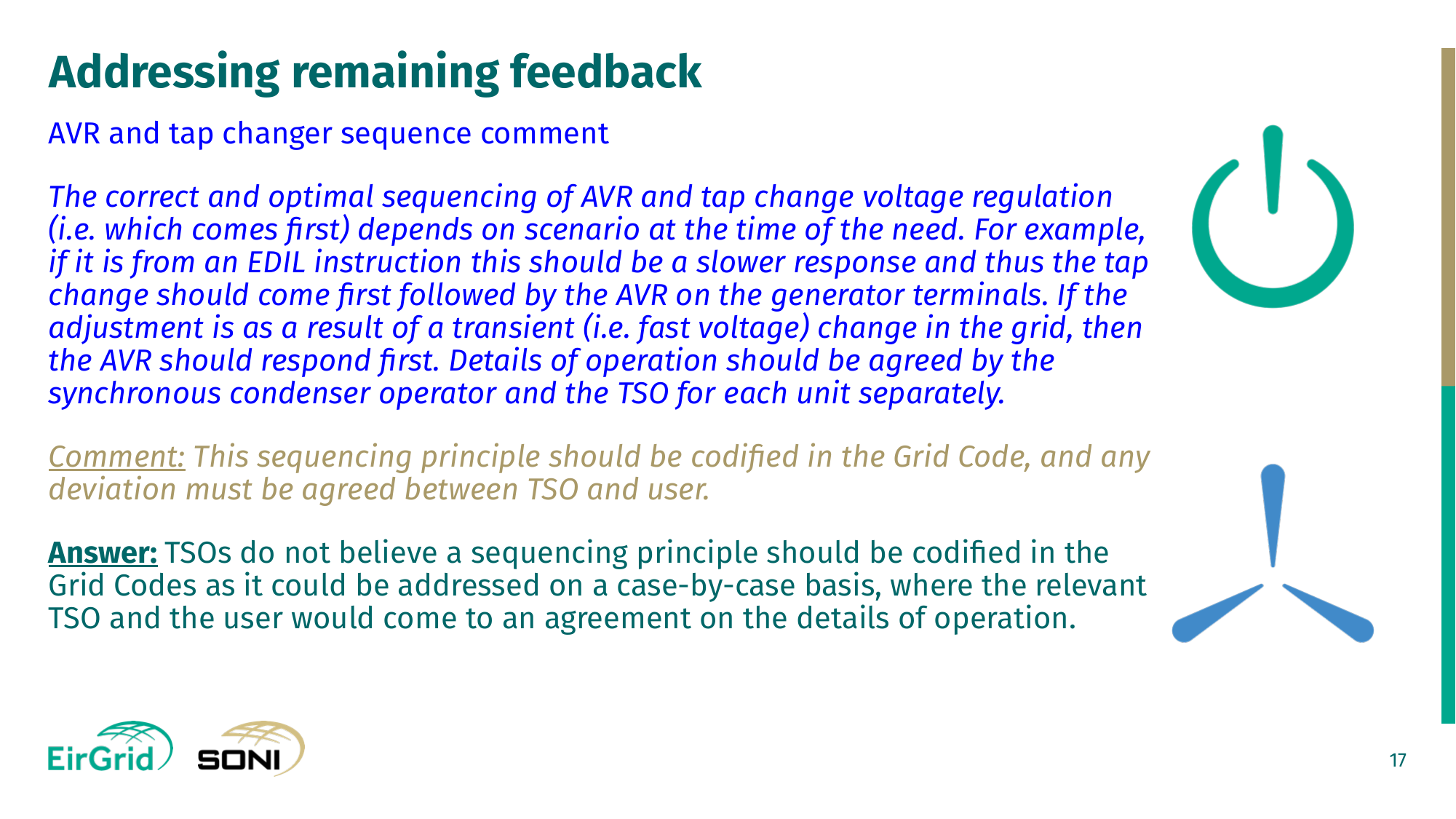

# Addressing remaining feedback
AVR and tap changer sequence comment
The correct and optimal sequencing of AVR and tap change voltage regulation (i.e. which comes first) depends on scenario at the time of the need. For example, if it is from an EDIL instruction this should be a slower response and thus the tap change should come first followed by the AVR on the generator terminals. If the adjustment is as a result of a transient (i.e. fast voltage) change in the grid, then the AVR should respond first. Details of operation should be agreed by the synchronous condenser operator and the TSO for each unit separately.
Comment: This sequencing principle should be codified in the Grid Code, and any deviation must be agreed between TSO and user.
Answer: TSOs do not believe a sequencing principle should be codified in the Grid Codes as it could be addressed on a case-by-case basis, where the relevant TSO and the user would come to an agreement on the details of operation.

17